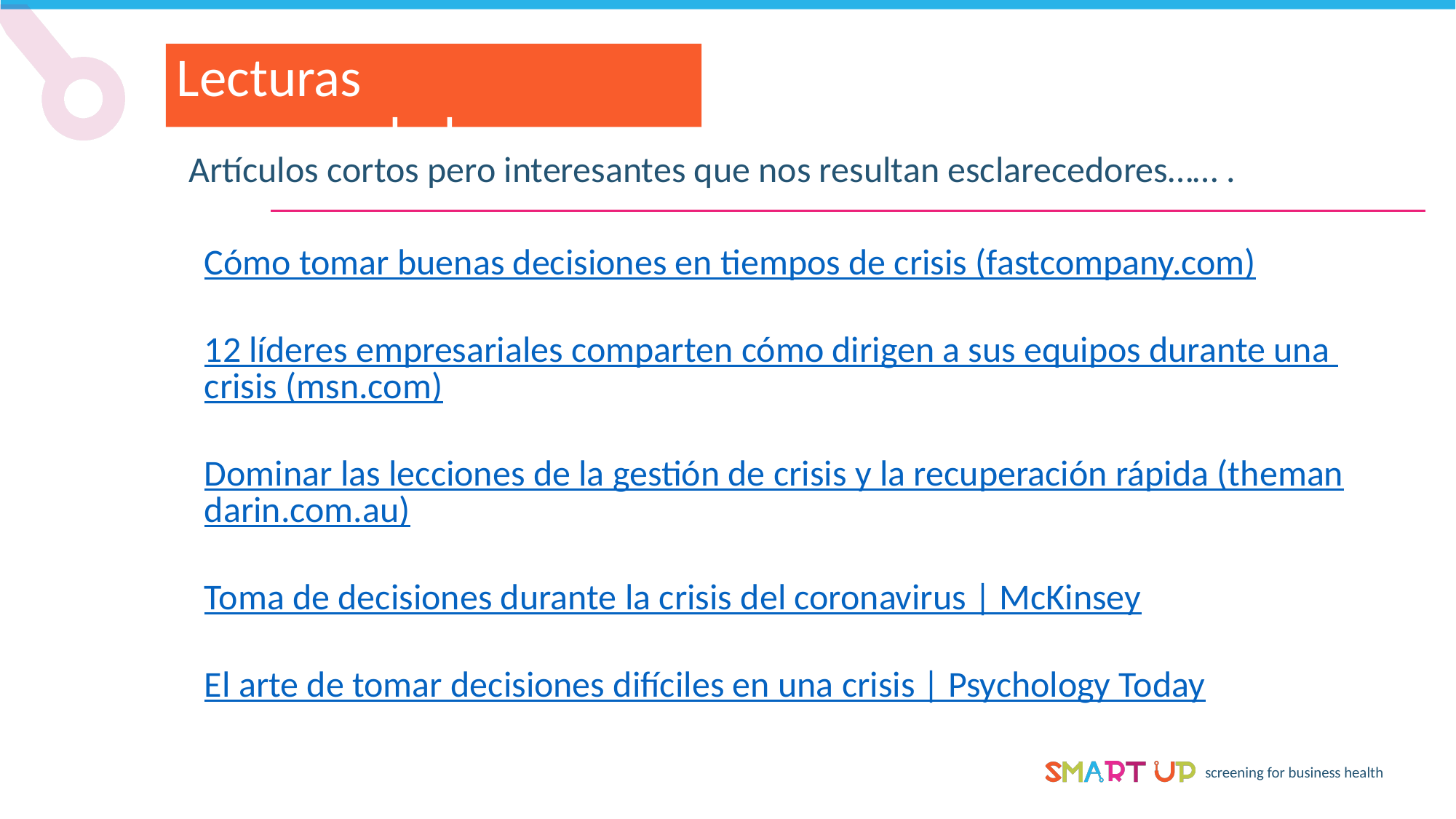

Lecturas recomendadas
Artículos cortos pero interesantes que nos resultan esclarecedores…… .
Cómo tomar buenas decisiones en tiempos de crisis (fastcompany.com)

12 líderes empresariales comparten cómo dirigen a sus equipos durante una crisis (msn.com)

Dominar las lecciones de la gestión de crisis y la recuperación rápida (themandarin.com.au)

Toma de decisiones durante la crisis del coronavirus | McKinsey

El arte de tomar decisiones difíciles en una crisis | Psychology Today